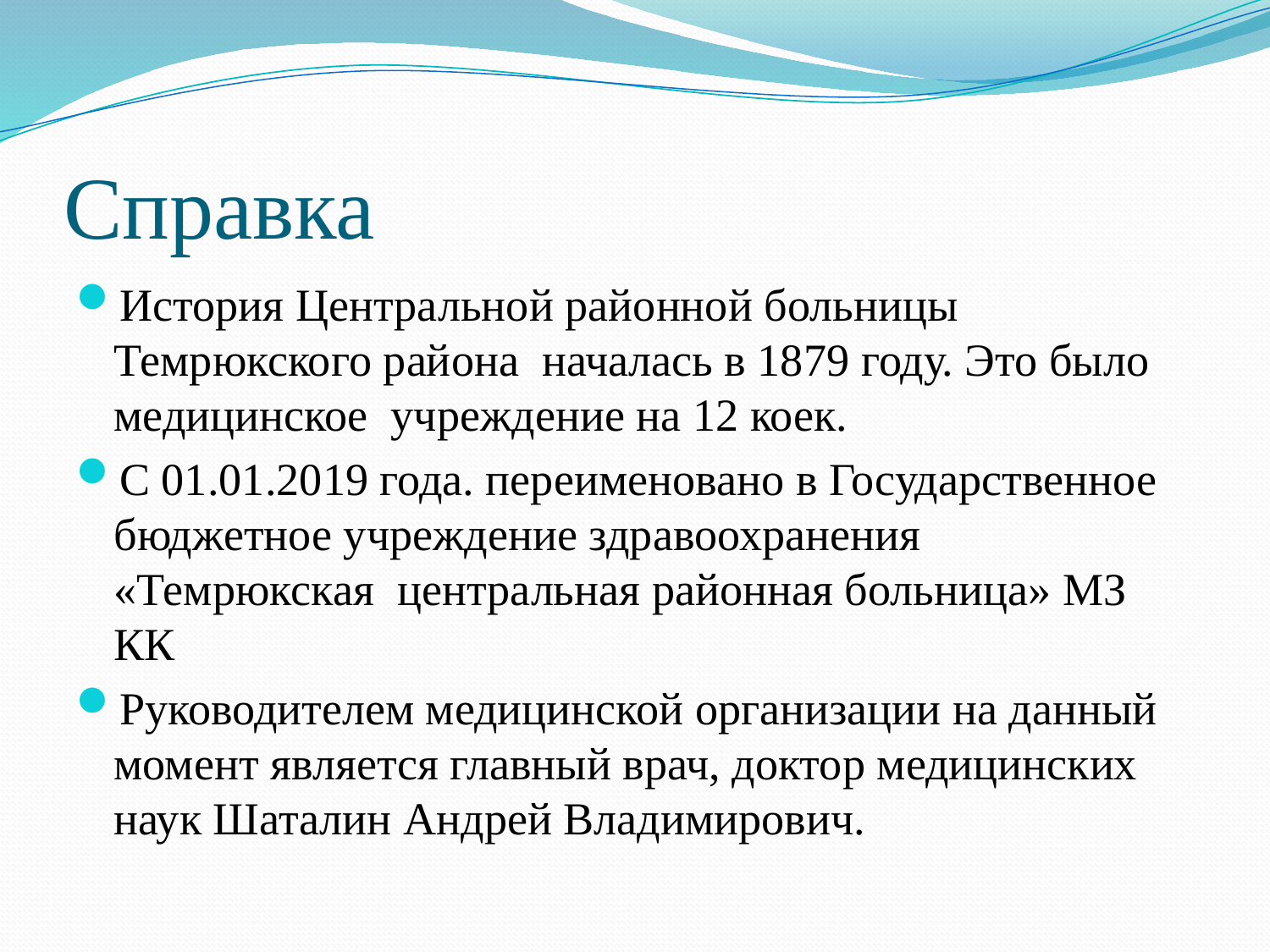

# Справка
История Центральной районной больницы Темрюкского района  началась в 1879 году. Это было медицинское  учреждение на 12 коек.
С 01.01.2019 года. переименовано в Государственное бюджетное учреждение здравоохранения «Темрюкская  центральная районная больница» МЗ КК
Руководителем медицинской организации на данный момент является главный врач, доктор медицинских наук Шаталин Андрей Владимирович.